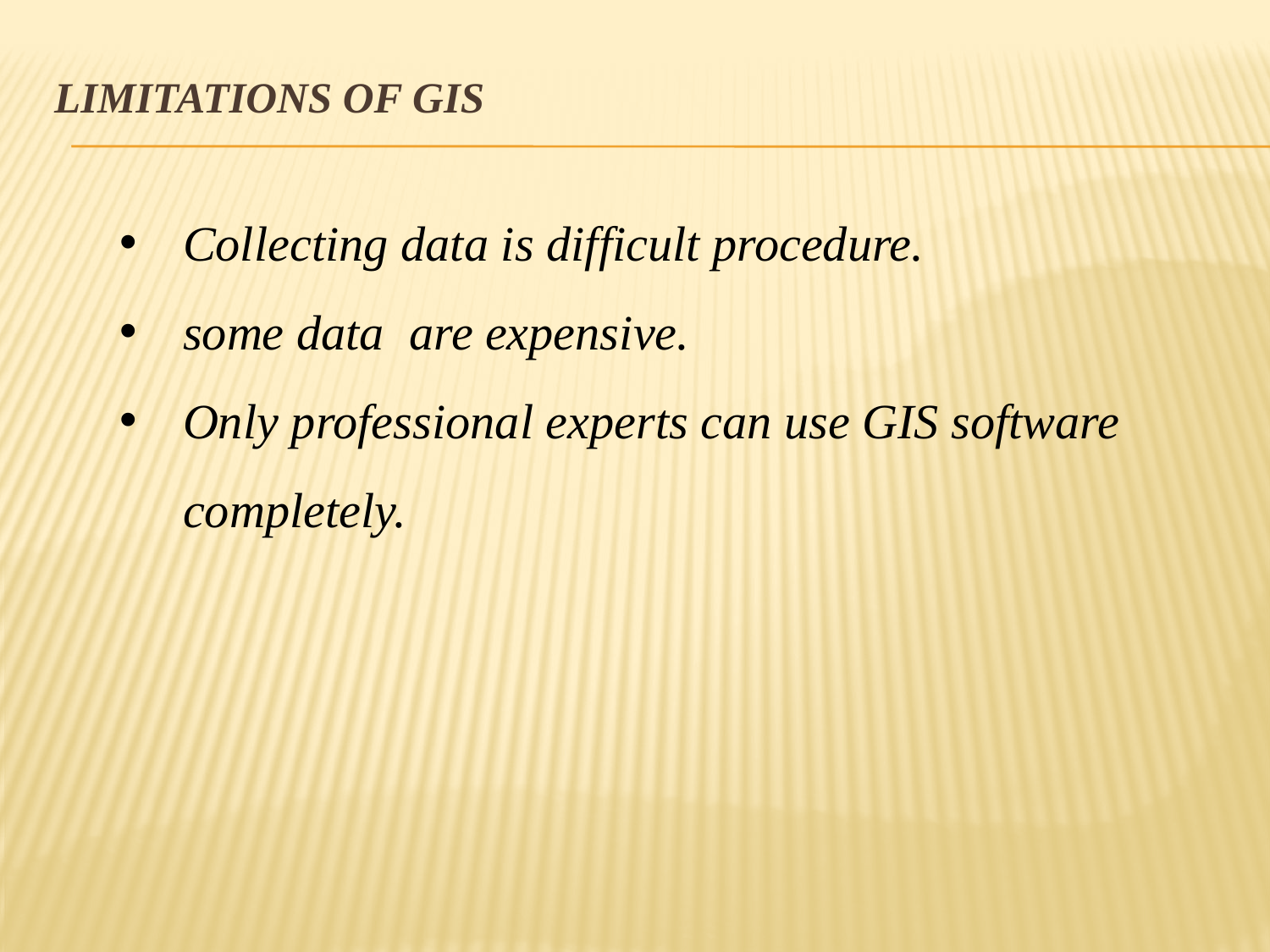

# Limitations of GIS
Collecting data is difficult procedure.
some data  are expensive.
Only professional experts can use GIS software completely.